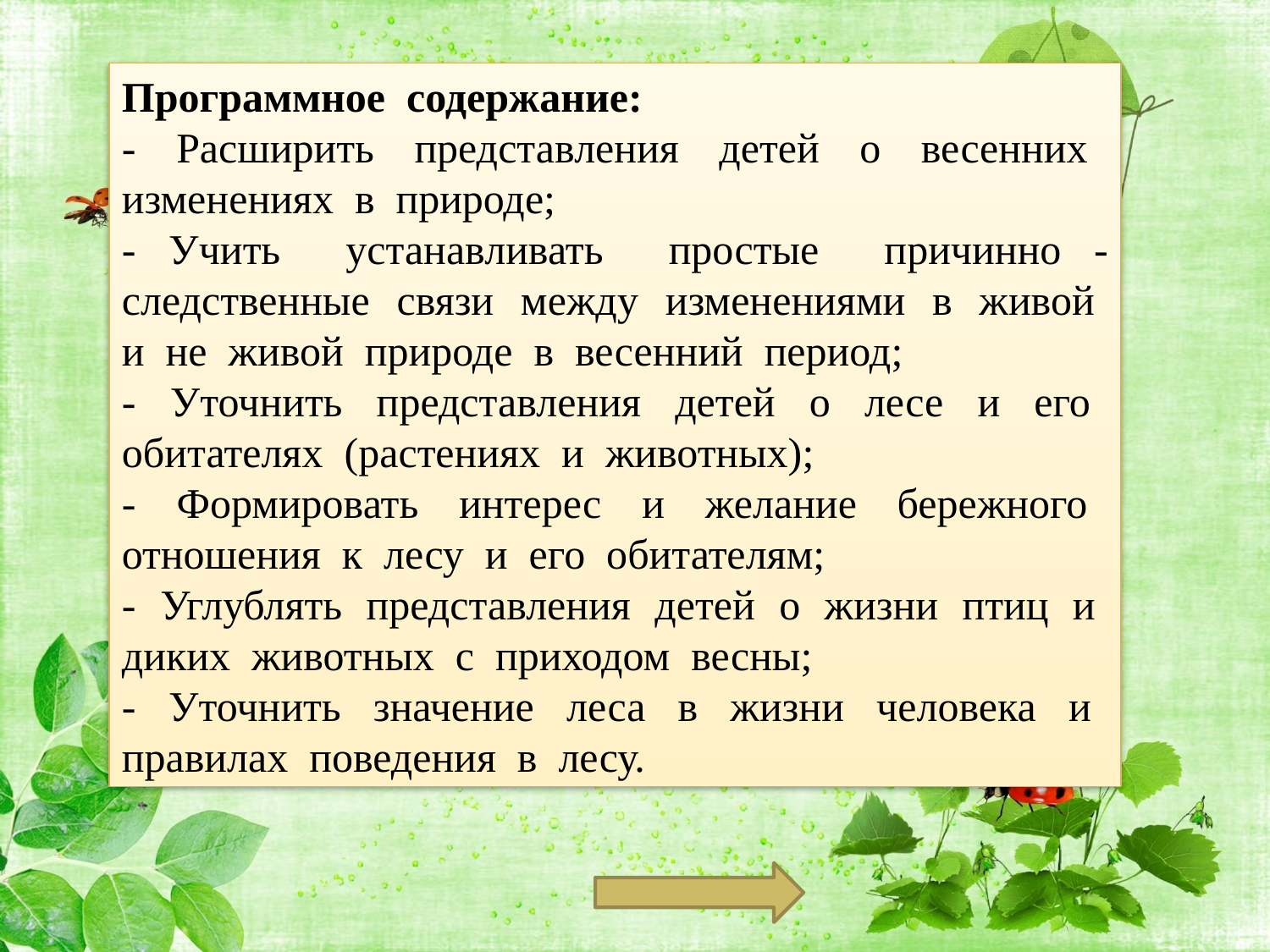

Программное  содержание:
-  Расширить  представления  детей  о  весенних  изменениях  в  природе;
- Учить  устанавливать  простые  причинно - следственные  связи  между  изменениями  в  живой  и  не  живой  природе  в  весенний  период;
-  Уточнить  представления  детей  о  лесе  и  его  обитателях  (растениях  и  животных);
-  Формировать  интерес  и  желание  бережного  отношения  к  лесу  и  его  обитателям;
-  Углублять  представления  детей  о  жизни  птиц  и  диких  животных  с  приходом  весны;
-  Уточнить  значение  леса  в  жизни  человека  и  правилах  поведения  в  лесу.